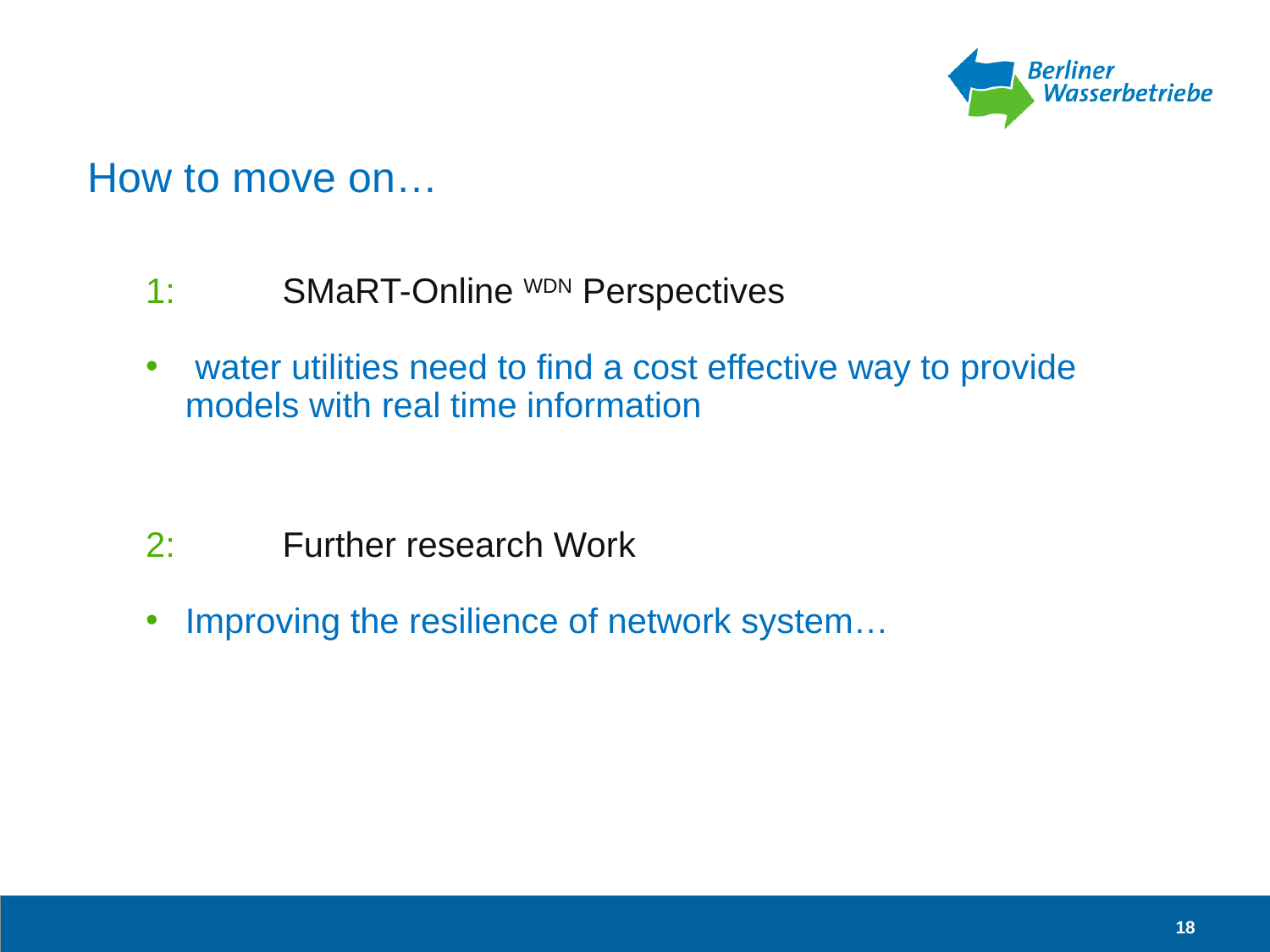

How to move on…
1:	 SMaRT-Online WDN Perspectives

 water utilities need to find a cost effective way to provide models with real time information

2:	 Further research Work

Improving the resilience of network system…

18